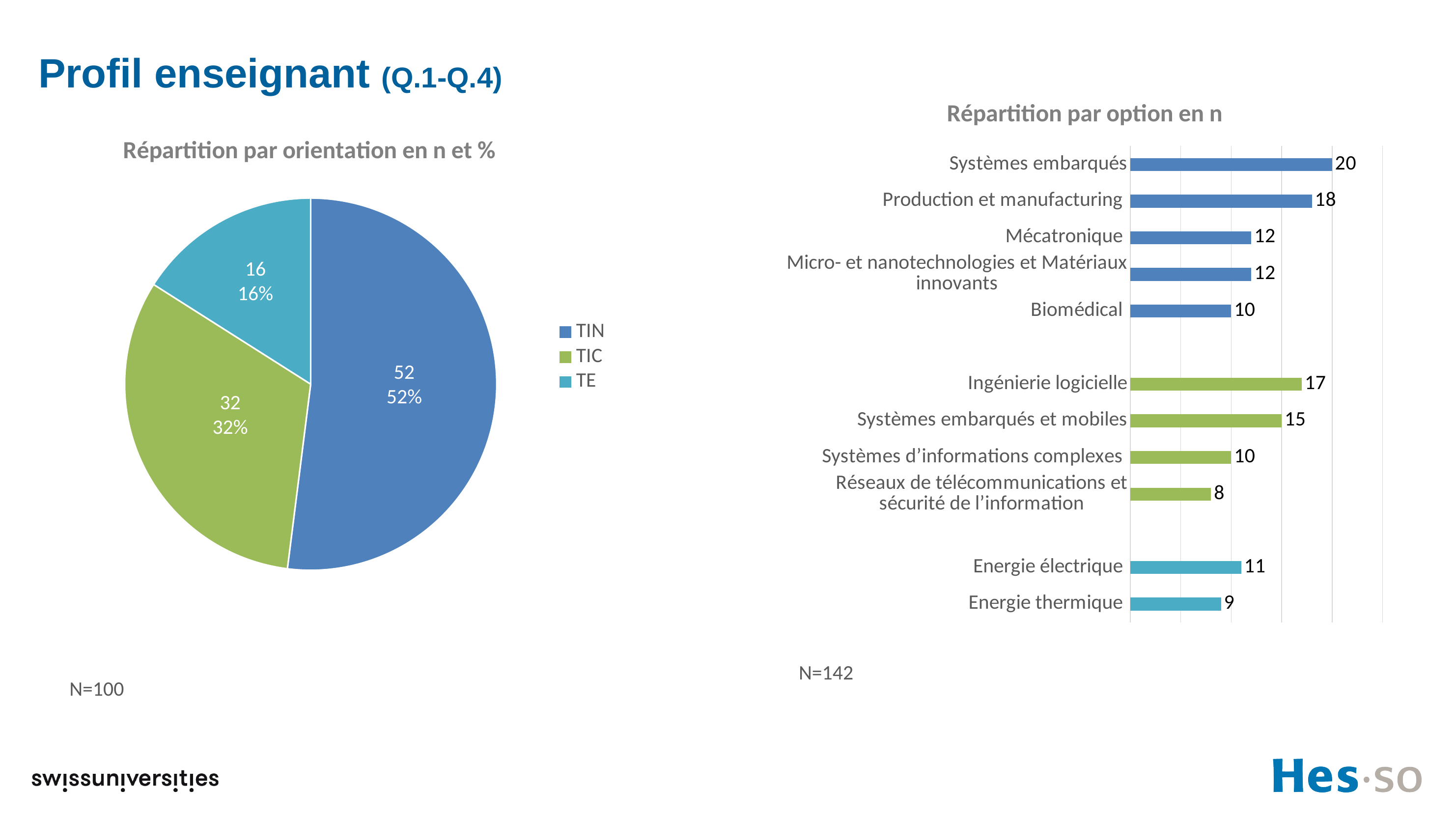

# Profil enseignant (Q.1-Q.4)

### Chart: Répartition par option en n

| Category |  |
|---|---|
| Systèmes embarqués | 20.0 |
| Production et manufacturing  | 18.0 |
| Mécatronique  | 12.0 |
| Micro- et nanotechnologies et Matériaux innovants | 12.0 |
| Biomédical  | 10.0 |
|  | None |
| Ingénierie logicielle | 17.0 |
| Systèmes embarqués et mobiles | 15.0 |
| Systèmes d’informations complexes  | 10.0 |
| Réseaux de télécommunications et sécurité de l’information | 8.0 |
|  | None |
| Energie électrique  | 11.0 |
| Energie thermique  | 9.0 |

### Chart: Répartition par orientation en n et %

| Category |  |
|---|---|
| TIN | 52.0 |
| TIC | 32.0 |
| TE | 16.0 |
16
16%
52
52%
32
32%
N=142
N=100